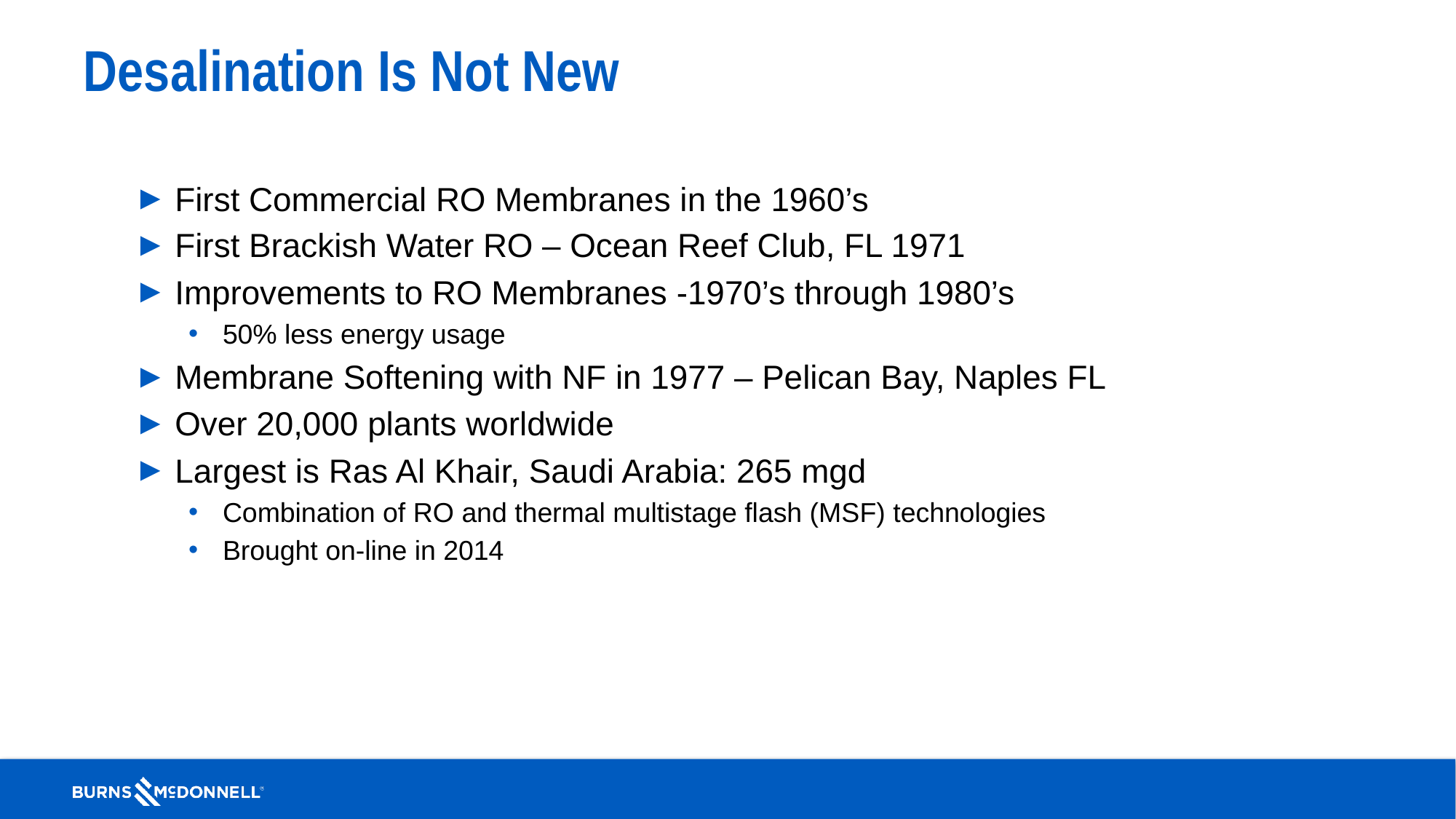

# Desalination Is Not New
First Commercial RO Membranes in the 1960’s
First Brackish Water RO – Ocean Reef Club, FL 1971
Improvements to RO Membranes -1970’s through 1980’s
50% less energy usage
Membrane Softening with NF in 1977 – Pelican Bay, Naples FL
Over 20,000 plants worldwide
Largest is Ras Al Khair, Saudi Arabia: 265 mgd
Combination of RO and thermal multistage flash (MSF) technologies
Brought on-line in 2014